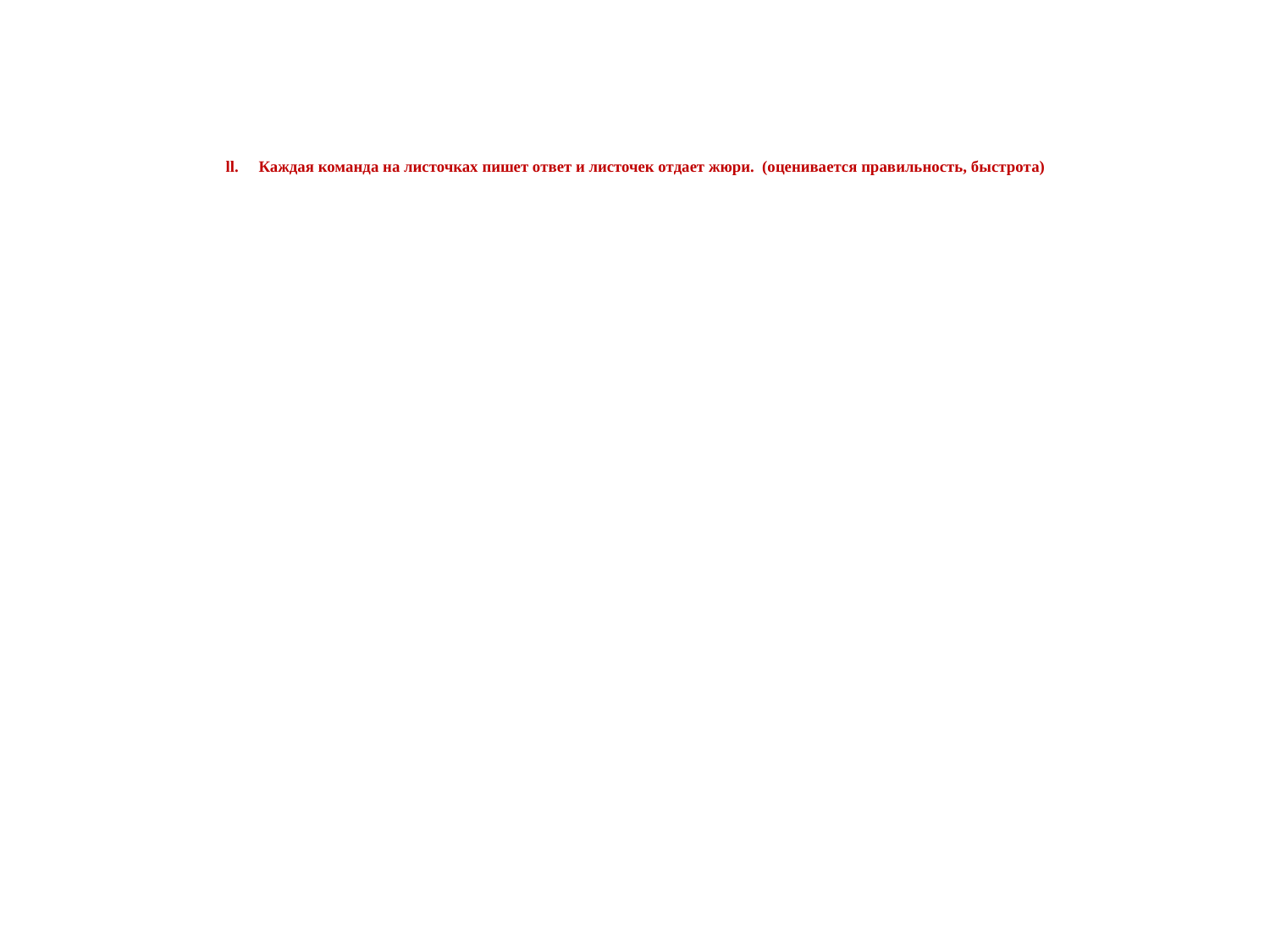

# ll.     Каждая команда на листочках пишет ответ и листочек отдает жюри.  (оценивается правильность, быстрота)